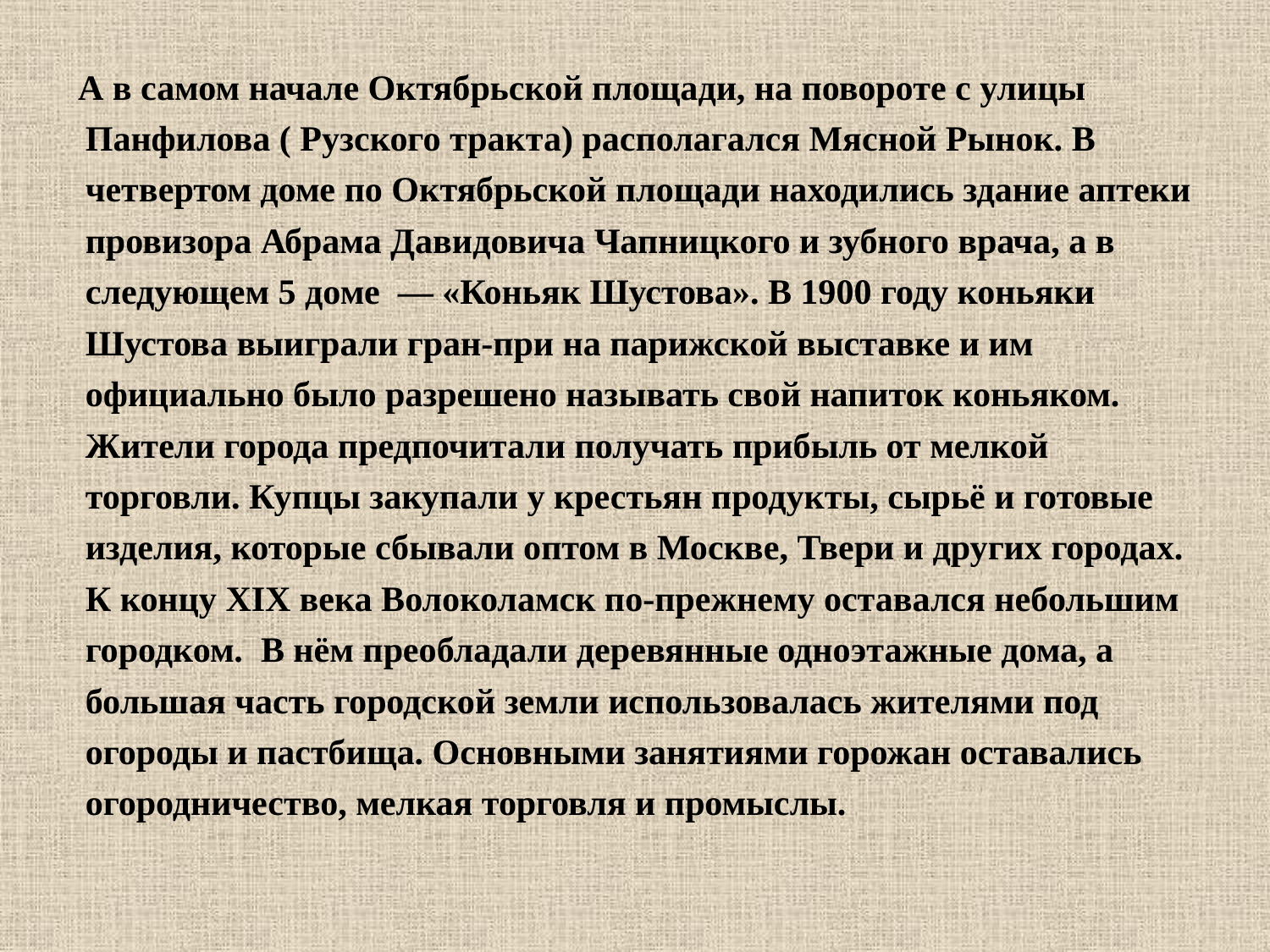

А в самом начале Октябрьской площади, на повороте с улицы Панфилова ( Рузского тракта) располагался Мясной Рынок. В четвертом доме по Октябрьской площади находились здание аптеки провизора Абрама Давидовича Чапницкого и зубного врача, а в следующем 5 доме  — «Коньяк Шустова». В 1900 году коньяки Шустова выиграли гран-при на парижской выставке и им официально было разрешено называть свой напиток коньяком. Жители города предпочитали получать прибыль от мелкой торговли. Купцы закупали у крестьян продукты, сырьё и готовые изделия, которые сбывали оптом в Москве, Твери и других городах. К концу XIX века Волоколамск по-прежнему оставался небольшим городком.  В нём преобладали деревянные одноэтажные дома, а большая часть городской земли использовалась жителями под огороды и пастбища. Основными занятиями горожан оставались огородничество, мелкая торговля и промыслы.